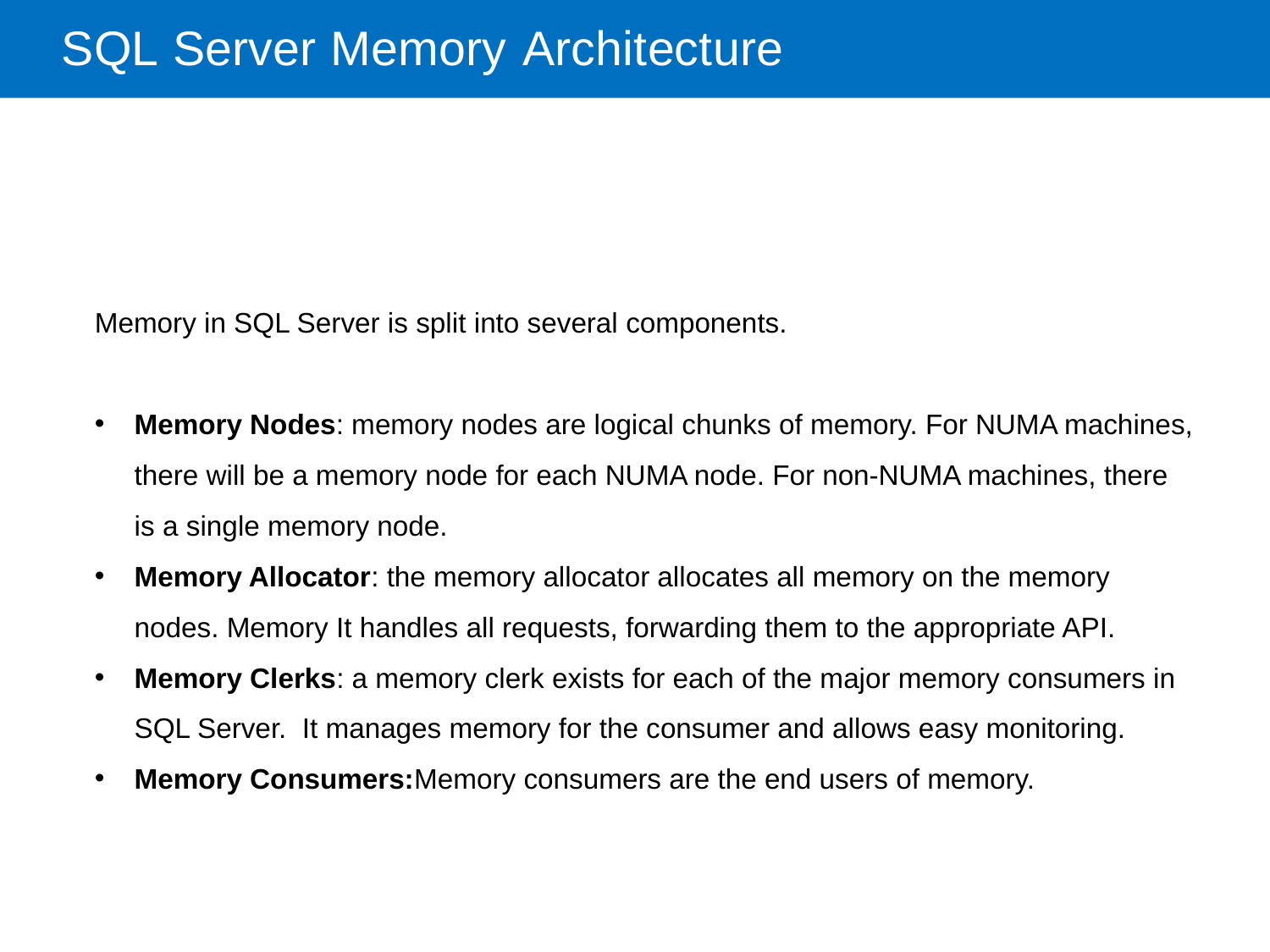

# SQL Server Memory Architecture
Memory in SQL Server is split into several components.

Memory Nodes: memory nodes are logical chunks of memory. For NUMA machines, there will be a memory node for each NUMA node. For non-NUMA machines, there is a single memory node.
Memory Allocator: the memory allocator allocates all memory on the memory nodes. Memory It handles all requests, forwarding them to the appropriate API.
Memory Clerks: a memory clerk exists for each of the major memory consumers in SQL Server.  It manages memory for the consumer and allows easy monitoring.
Memory Consumers:Memory consumers are the end users of memory.